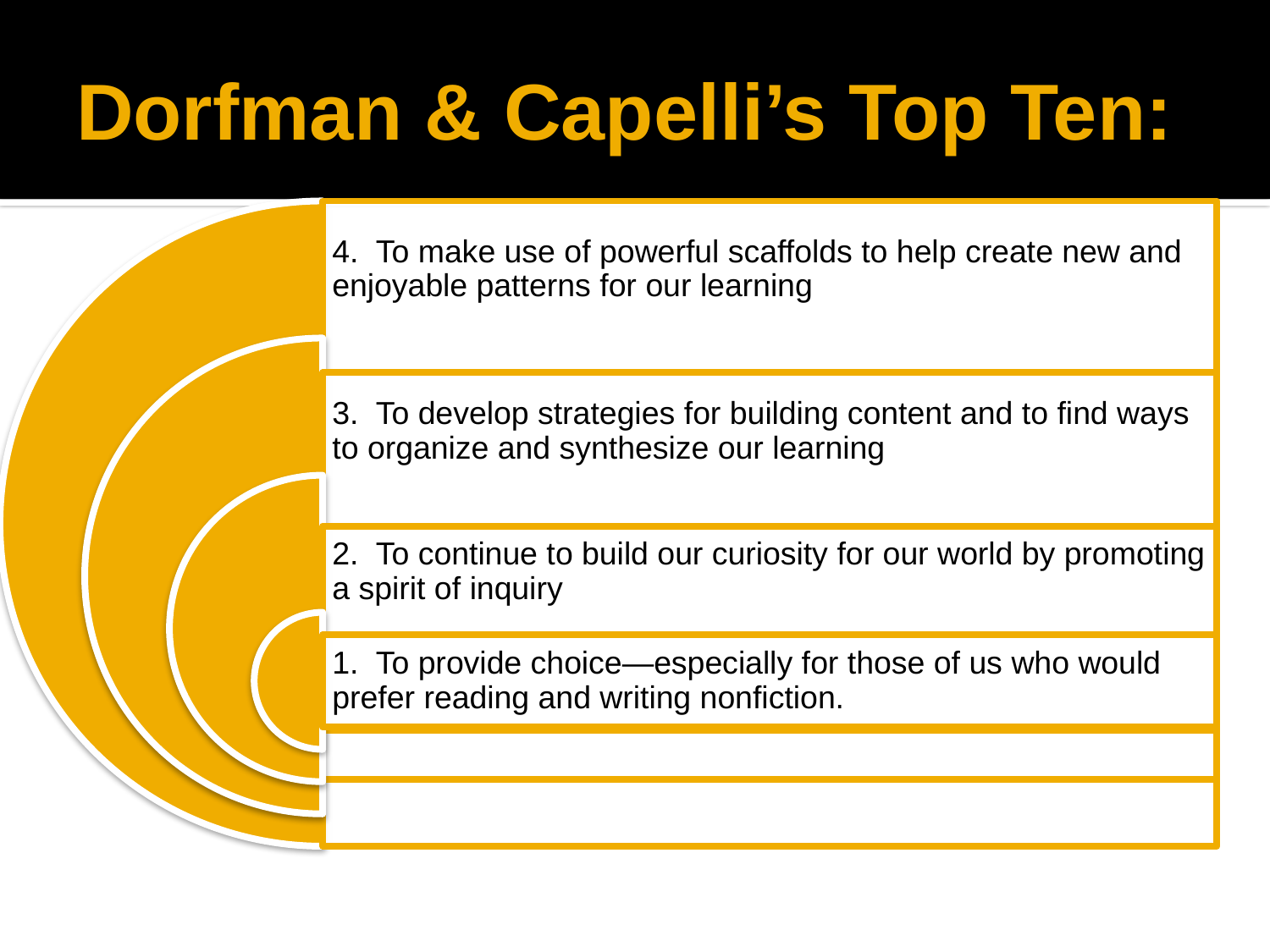

# Dorfman & Capelli’s Top Ten:
4.  To make use of powerful scaffolds to help create new and enjoyable patterns for our learning
3.  To develop strategies for building content and to find ways to organize and synthesize our learning
2.  To continue to build our curiosity for our world by promoting a spirit of inquiry
1.  To provide choice—especially for those of us who would prefer reading and writing nonfiction.